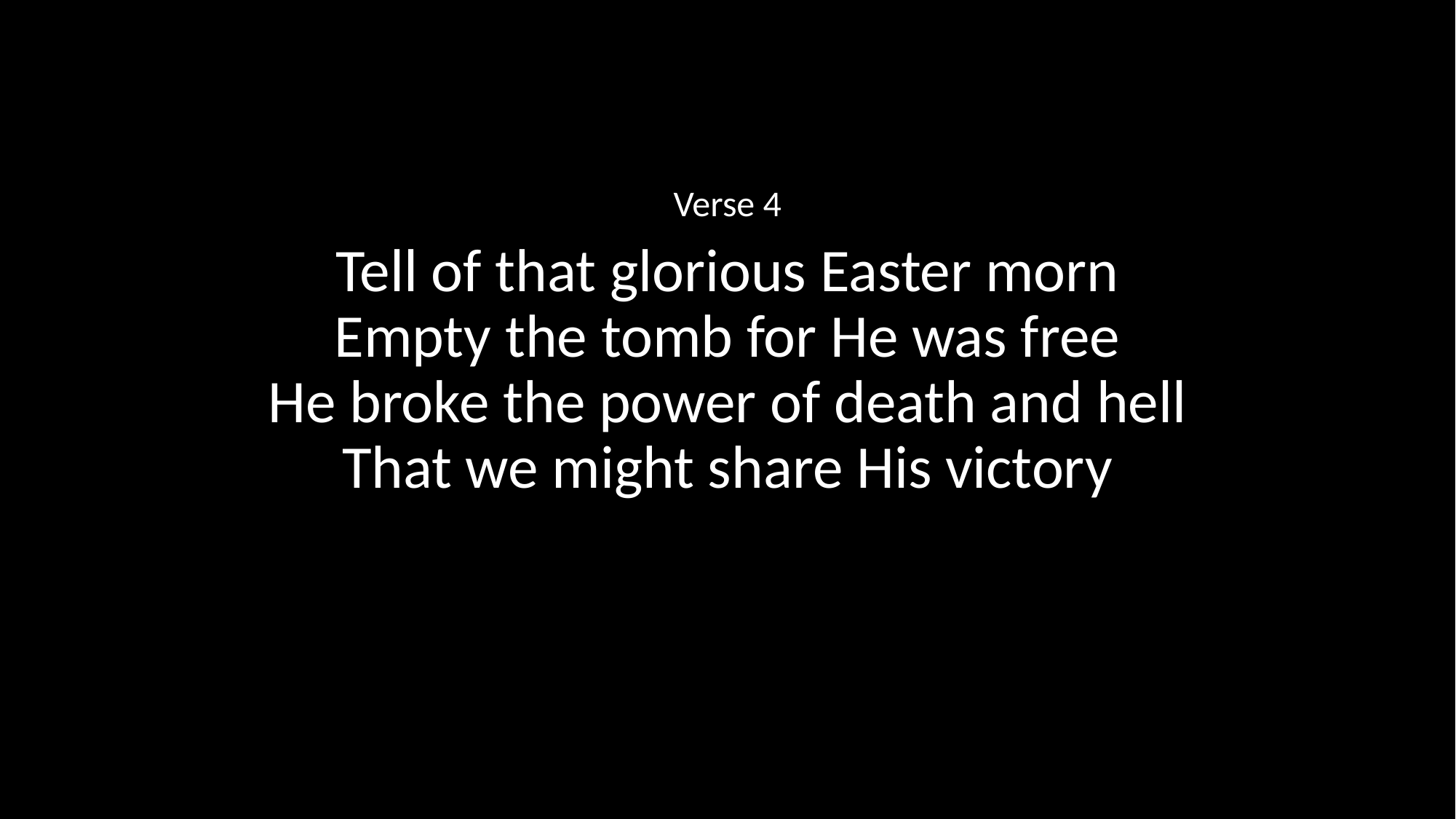

Verse 4
Tell of that glorious Easter morn
Empty the tomb for He was free
He broke the power of death and hell
That we might share His victory